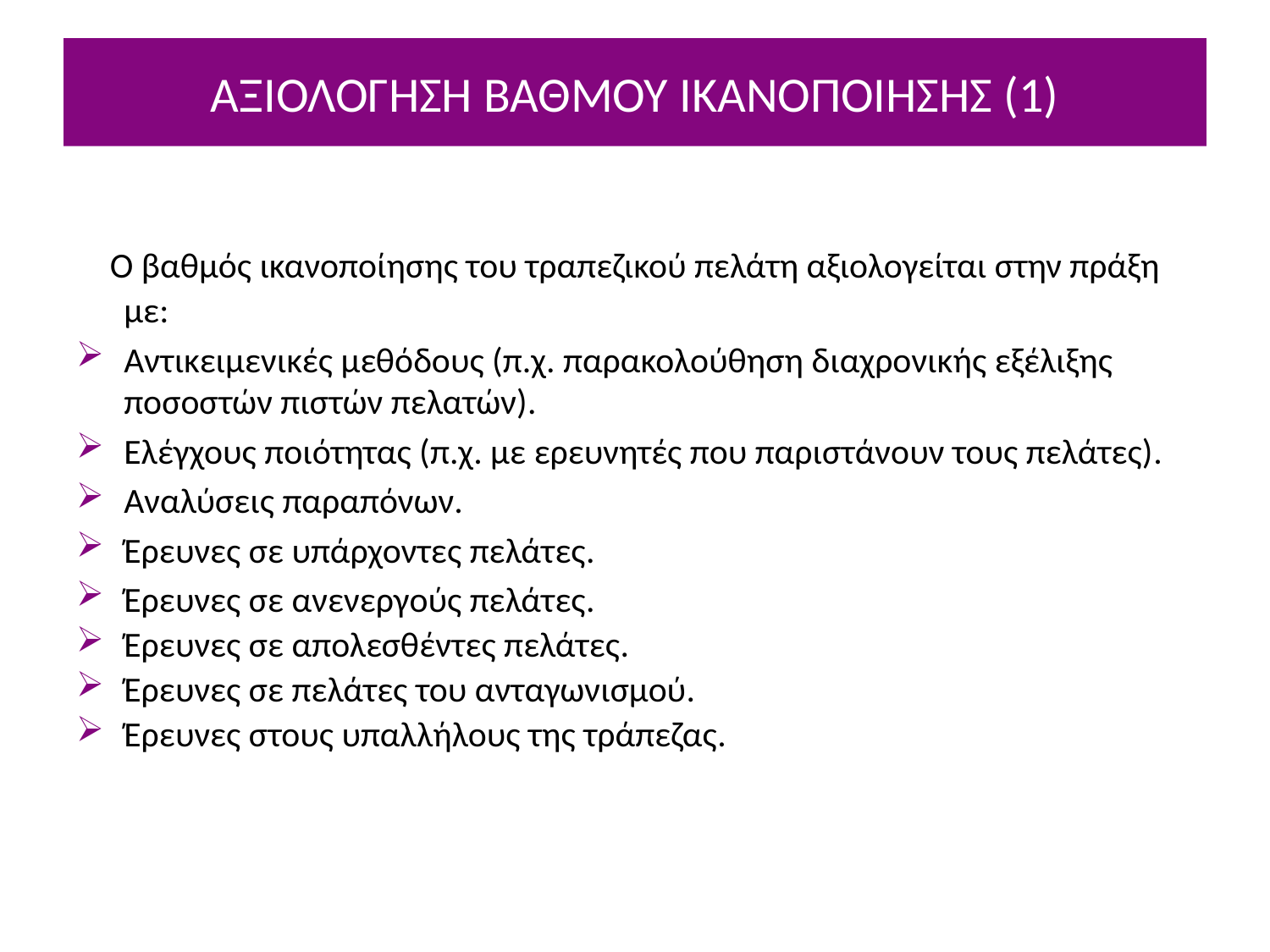

# ΑΞΙΟΛΟΓΗΣΗ ΒΑΘΜΟΥ ΙΚΑΝΟΠΟΙΗΣΗΣ (1)
   Ο βαθμός ικανοποίησης του τραπεζικού πελάτη αξιολογείται στην πράξη με:
Αντικειμενικές μεθόδους (π.χ. παρακολούθηση διαχρονικής εξέλιξης ποσοστών πιστών πελατών).
Ελέγχους ποιότητας (π.χ. με ερευνητές που παριστάνουν τους πελάτες).
Αναλύσεις παραπόνων.
Έρευνες σε υπάρχοντες πελάτες.
Έρευνες σε ανενεργούς πελάτες.
Έρευνες σε απολεσθέντες πελάτες.
Έρευνες σε πελάτες του ανταγωνισμού.
Έρευνες στους υπαλλήλους της τράπεζας.